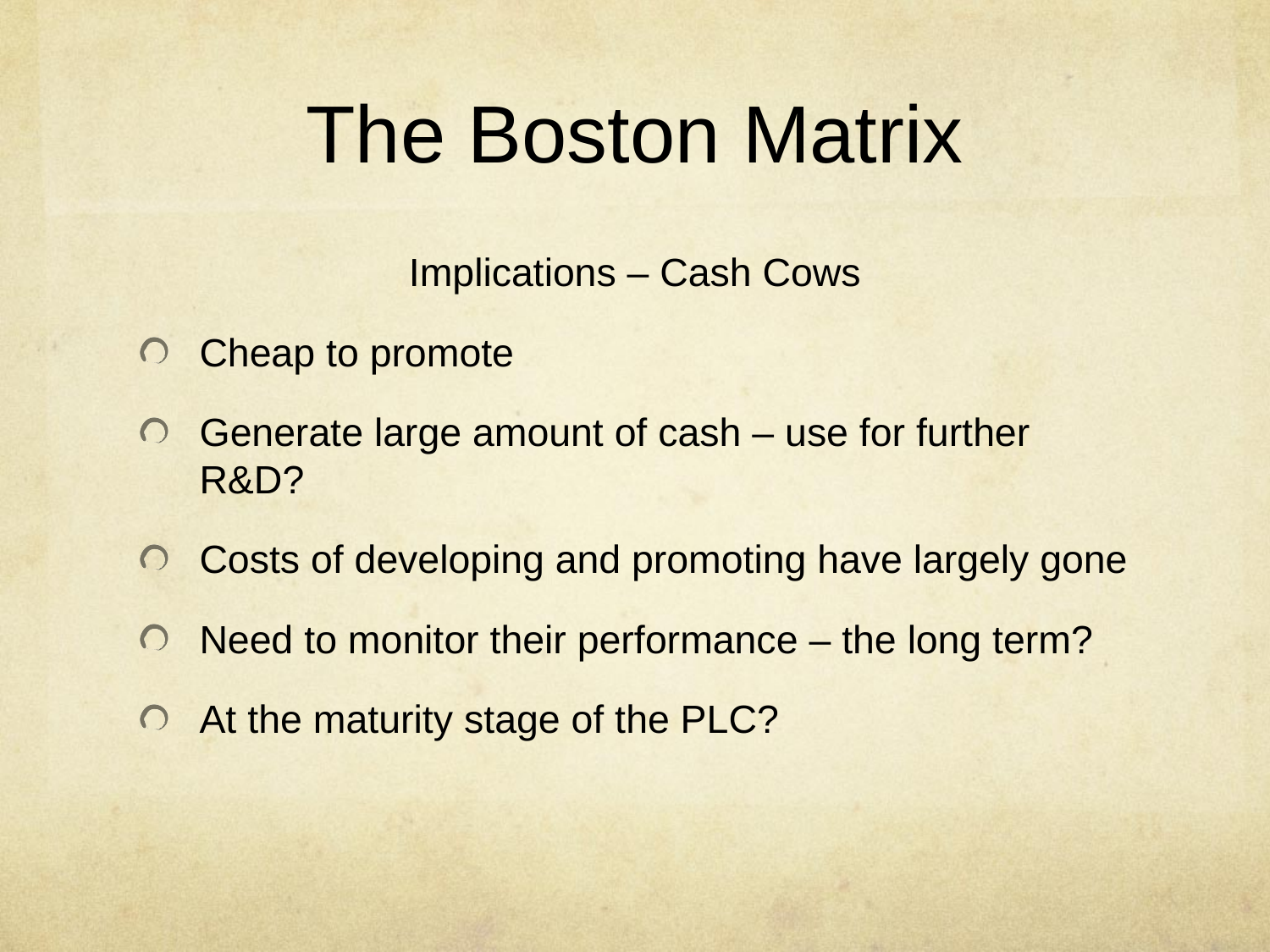

# The Boston Matrix
Implications – Cash Cows
Cheap to promote
Generate large amount of cash – use for further R&D?
Costs of developing and promoting have largely gone
Need to monitor their performance – the long term?
At the maturity stage of the PLC?